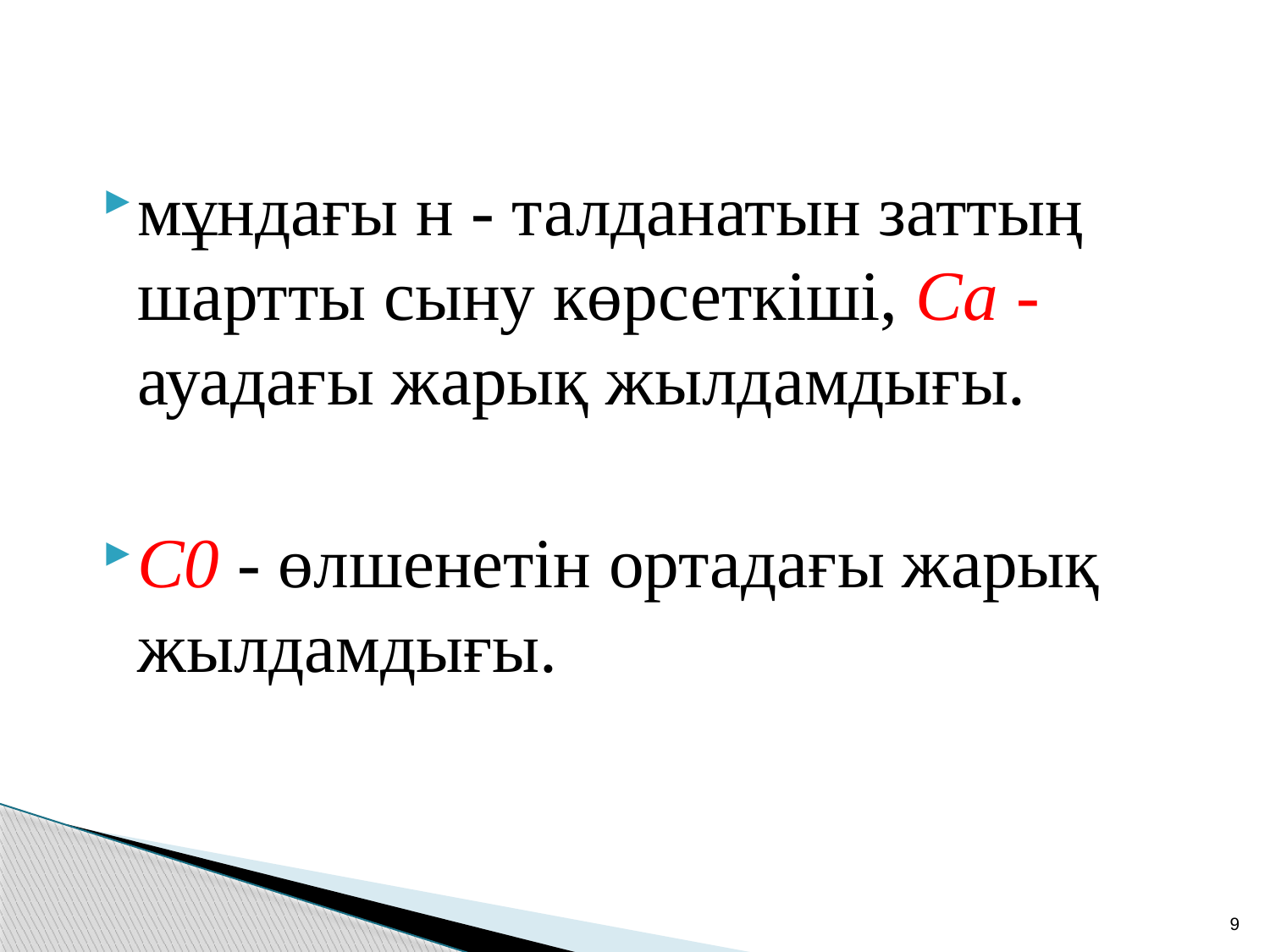

мұндағы н - талданатын заттың шартты сыну көрсеткіші, Са - ауадағы жарық жылдамдығы.

С0 - өлшенетін ортадағы жарық жылдамдығы.
9